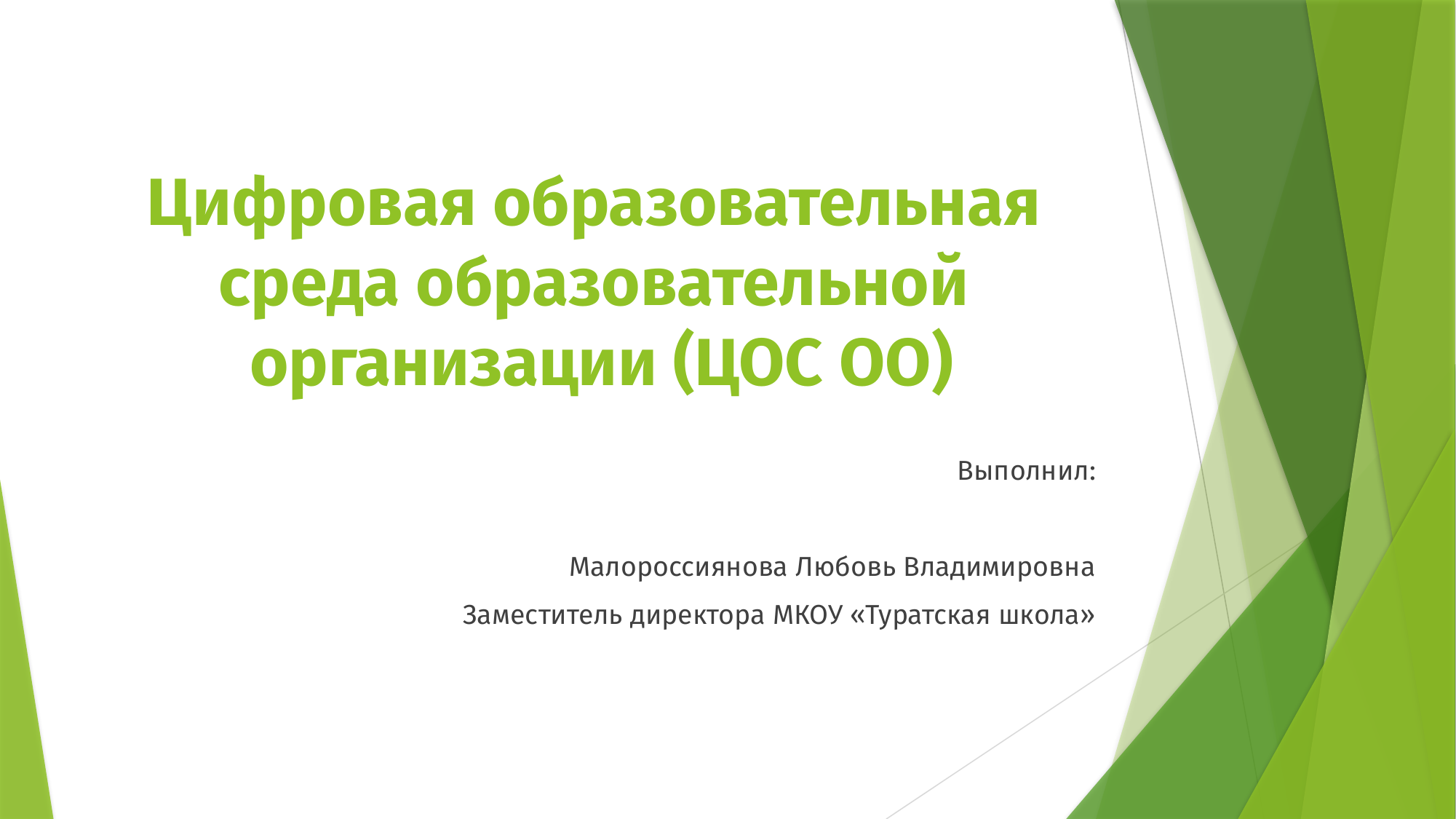

# Цифровая образовательная среда образовательной организации (ЦОС ОО)
Выполнил:

Малороссиянова Любовь Владимировна
Заместитель директора МКОУ «Туратская школа»